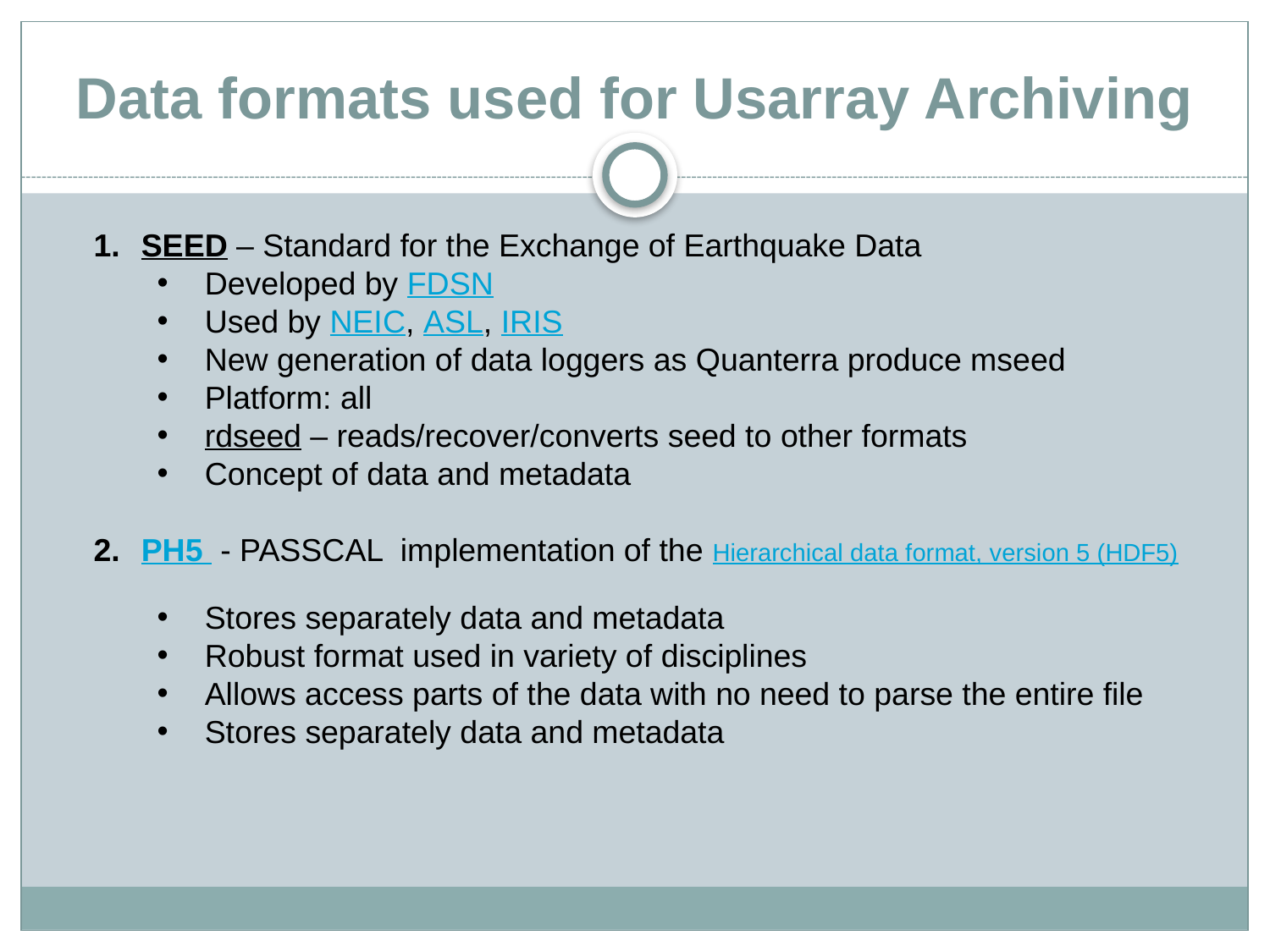

# Data formats used for Usarray Archiving
SEED – Standard for the Exchange of Earthquake Data
Developed by FDSN
Used by NEIC, ASL, IRIS
New generation of data loggers as Quanterra produce mseed
Platform: all
rdseed – reads/recover/converts seed to other formats
Concept of data and metadata

PH5  - PASSCAL  implementation of the Hierarchical data format, version 5 (HDF5)

Stores separately data and metadata
Robust format used in variety of disciplines
Allows access parts of the data with no need to parse the entire file
Stores separately data and metadata